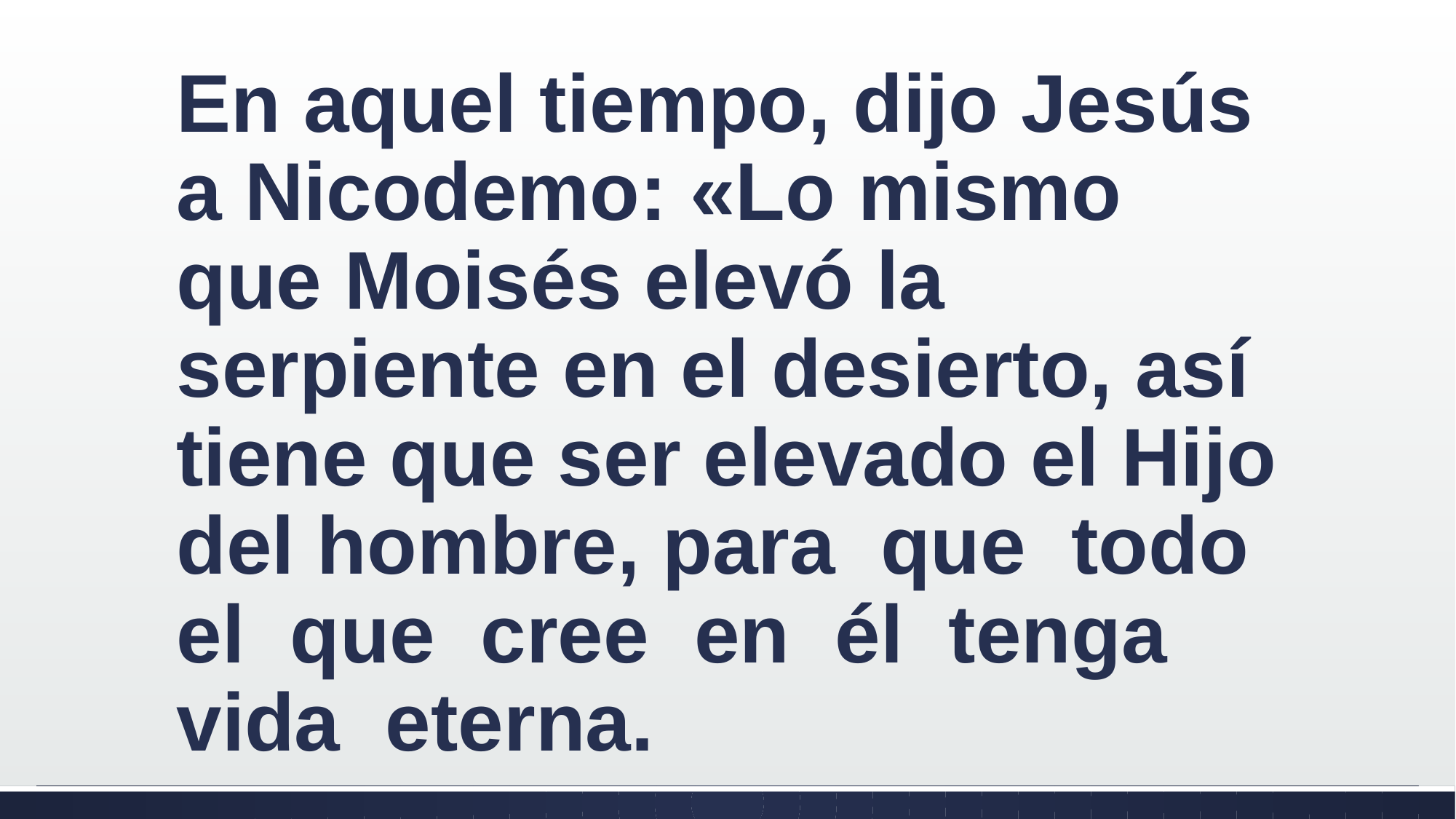

#
En aquel tiempo, dijo Jesús a Nicodemo: «Lo mismo que Moisés elevó la serpiente en el desierto, así tiene que ser elevado el Hijo del hombre, para  que  todo  el  que  cree  en  él  tenga  vida  eterna.